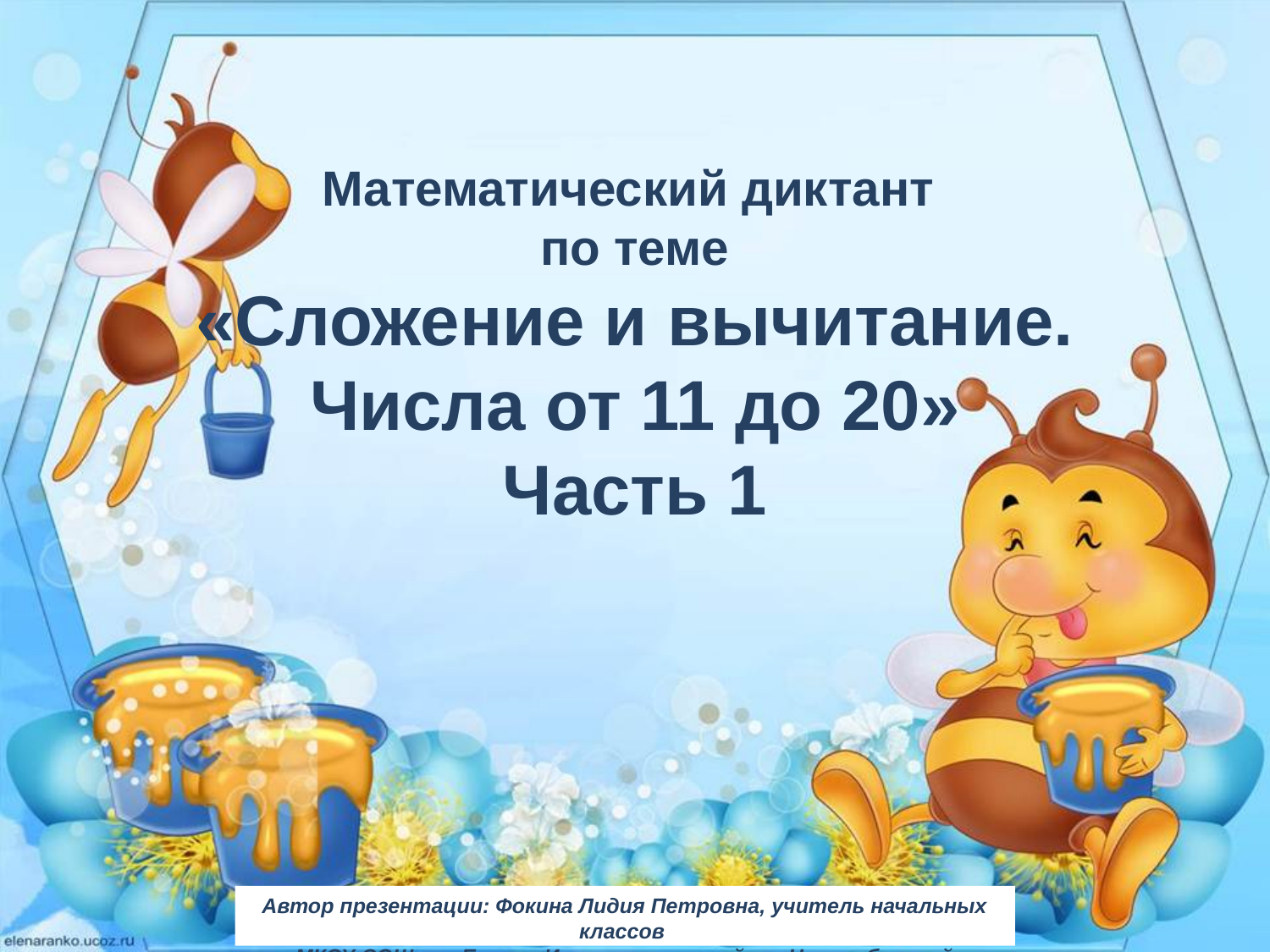

Математический диктант
по теме
«Сложение и вычитание.
Числа от 11 до 20»
Часть 1
Автор презентации: Фокина Лидия Петровна, учитель начальных классов
МКОУ СОШ ст. Евсино Искитимского района Новосибирской области